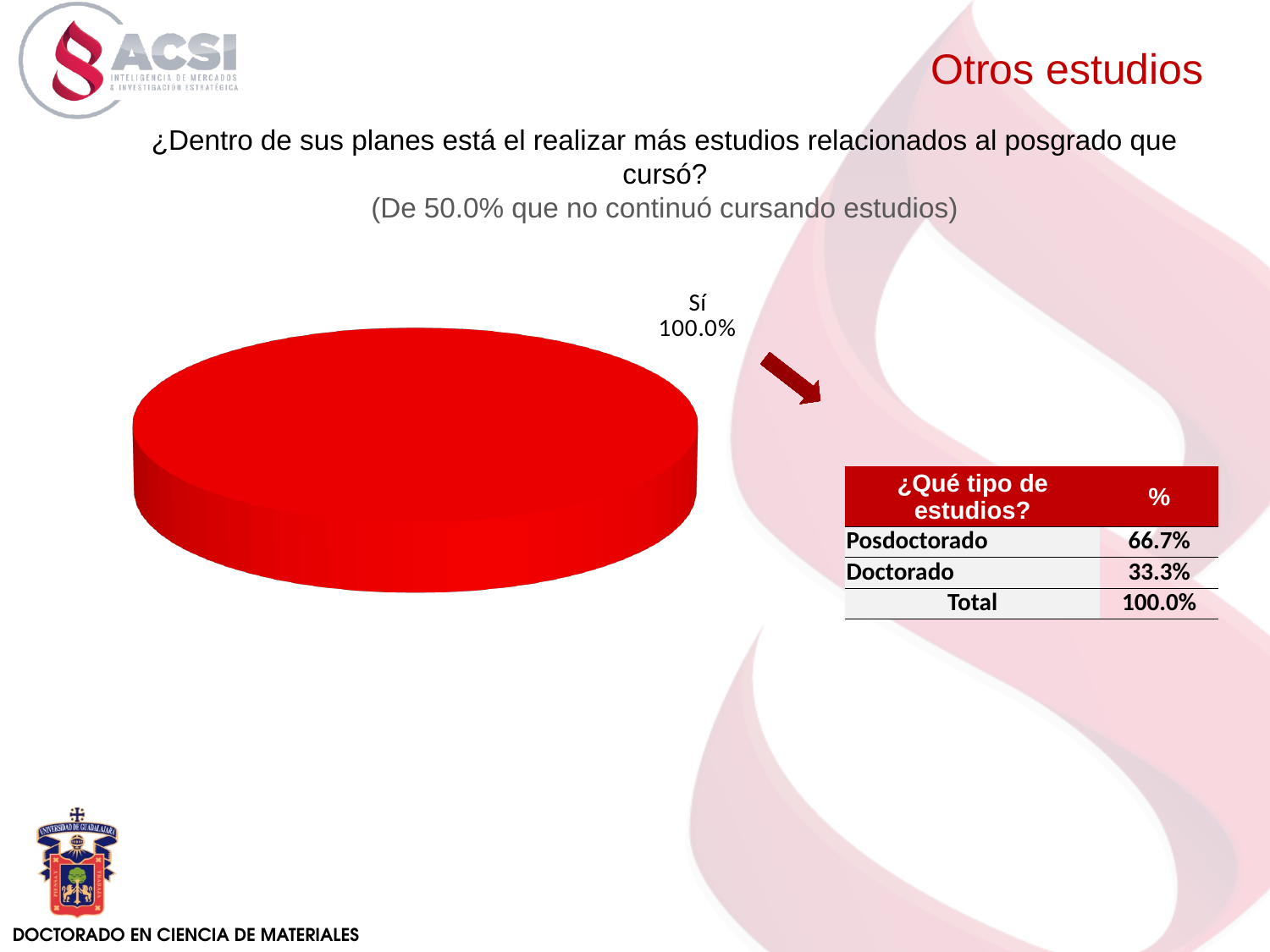

Otros estudios
¿Dentro de sus planes está el realizar más estudios relacionados al posgrado que cursó?
(De 50.0% que no continuó cursando estudios)

[unsupported chart]

| ¿Qué tipo de estudios? | % |
| --- | --- |
| Posdoctorado | 66.7% |
| Doctorado | 33.3% |
| Total | 100.0% |